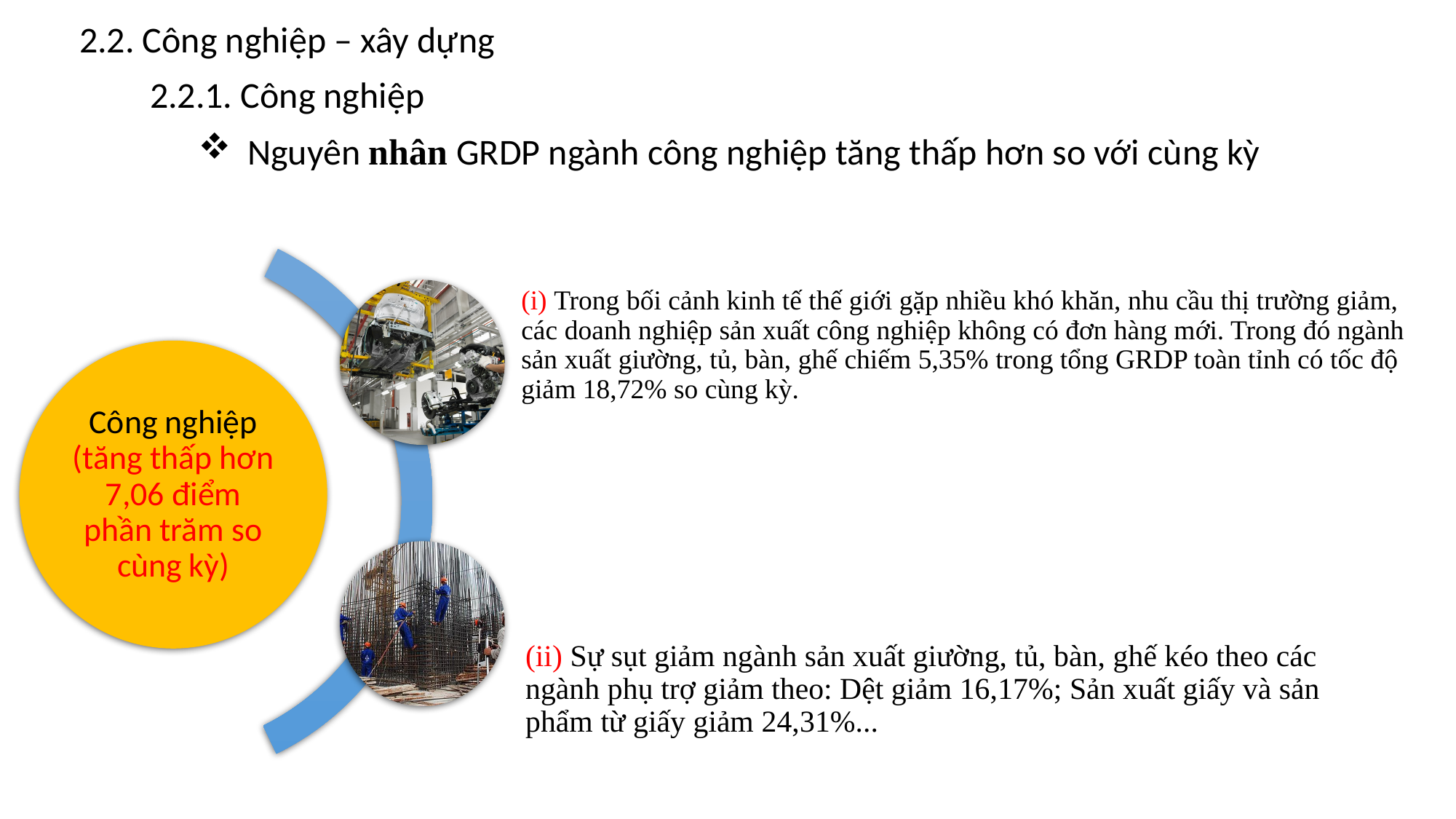

2.2. Công nghiệp – xây dựng
2.2.1. Công nghiệp
 Nguyên nhân GRDP ngành công nghiệp tăng thấp hơn so với cùng kỳ
Công nghiệp (tăng thấp hơn 7,06 điểm phần trăm so cùng kỳ)
(i) Trong bối cảnh kinh tế thế giới gặp nhiều khó khăn, nhu cầu thị trường giảm, các doanh nghiệp sản xuất công nghiệp không có đơn hàng mới. Trong đó ngành sản xuất giường, tủ, bàn, ghế chiếm 5,35% trong tổng GRDP toàn tỉnh có tốc độ giảm 18,72% so cùng kỳ.
(ii) Sự sụt giảm ngành sản xuất giường, tủ, bàn, ghế kéo theo các ngành phụ trợ giảm theo: Dệt giảm 16,17%; Sản xuất giấy và sản phẩm từ giấy giảm 24,31%...